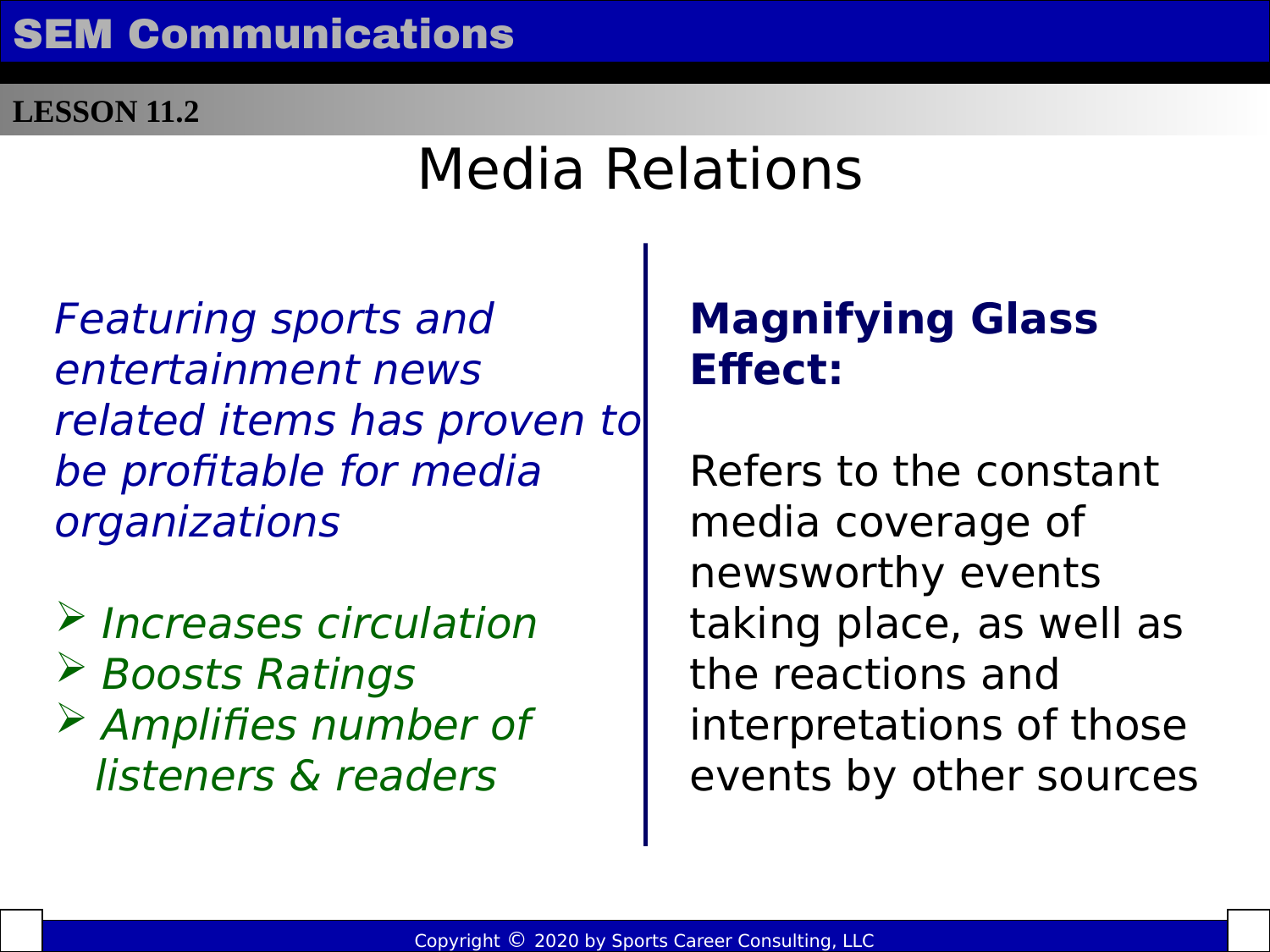

SEM Communications
LESSON 11.2
Media Relations

Featuring sports and entertainment news related items has proven to be profitable for media organizations

 Increases circulation
 Boosts Ratings
 Amplifies number of
   listeners & readers
Magnifying Glass Effect:

Refers to the constant media coverage of newsworthy events taking place, as well as the reactions and interpretations of those events by other sources
Copyright © 2020 by Sports Career Consulting, LLC